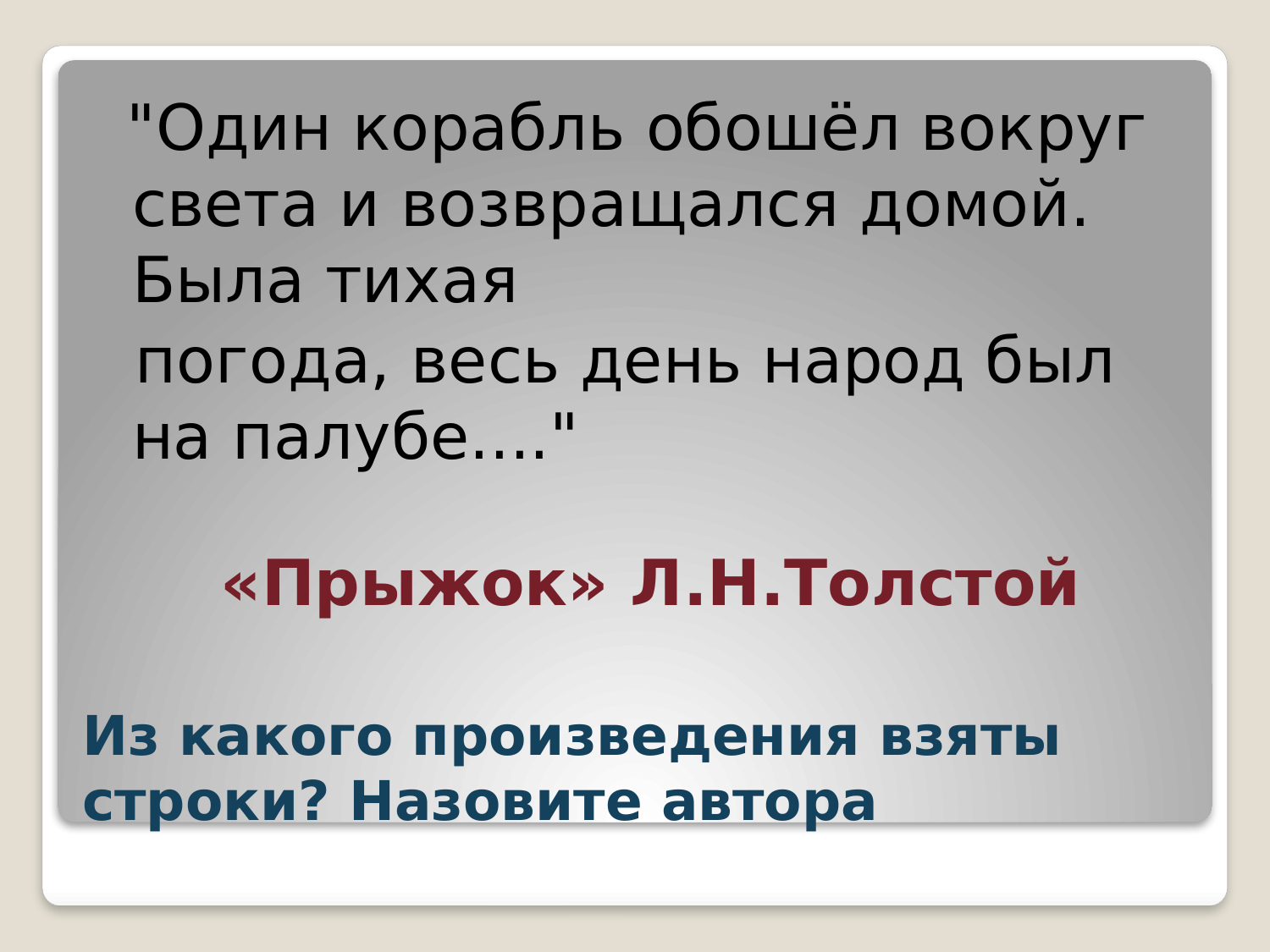

"Один корабль обошёл вокруг света и возвращался домой. Была тихая
  погода, весь день народ был на палубе...."
«Прыжок» Л.Н.Толстой
# Из какого произведения взяты строки? Назовите автора